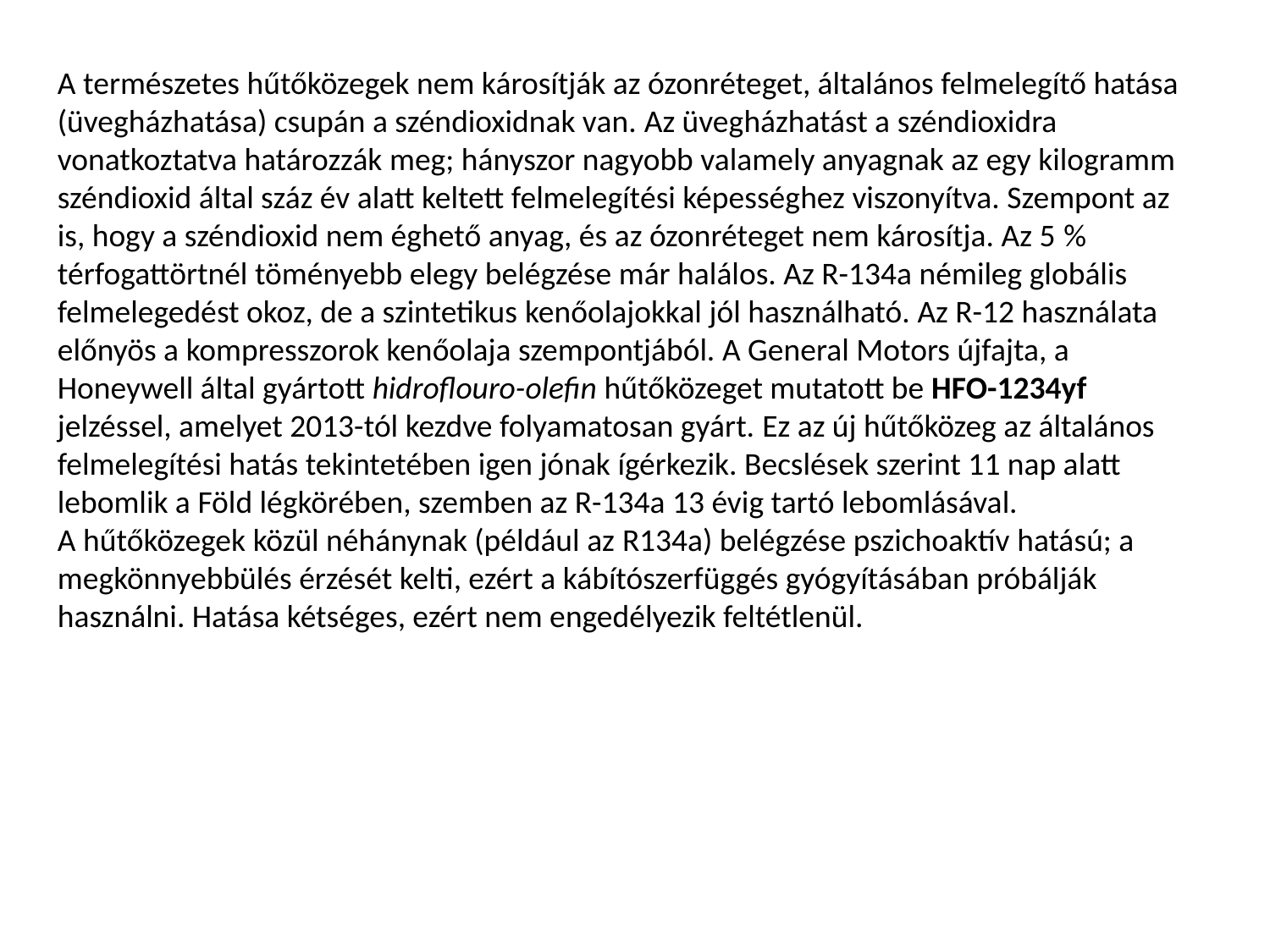

A természetes hűtőközegek nem károsítják az ózonréteget, általános felmelegítő hatása (üvegházhatása) csupán a széndioxidnak van. Az üvegházhatást a széndioxidra vonatkoztatva határozzák meg; hányszor nagyobb valamely anyagnak az egy kilogramm széndioxid által száz év alatt keltett felmelegítési képességhez viszonyítva. Szempont az is, hogy a széndioxid nem éghető anyag, és az ózonréteget nem károsítja. Az 5 % térfogattörtnél töményebb elegy belégzése már halálos. Az R-134a némileg globális felmelegedést okoz, de a szintetikus kenőolajokkal jól használható. Az R-12 használata előnyös a kompresszorok kenőolaja szempontjából. A General Motors újfajta, a Honeywell által gyártott hidroflouro-olefin hűtőközeget mutatott be HFO-1234yf jelzéssel, amelyet 2013-tól kezdve folyamatosan gyárt. Ez az új hűtőközeg az általános felmelegítési hatás tekintetében igen jónak ígérkezik. Becslések szerint 11 nap alatt lebomlik a Föld légkörében, szemben az R-134a 13 évig tartó lebomlásával.
A hűtőközegek közül néhánynak (például az R134a) belégzése pszichoaktív hatású; a megkönnyebbülés érzését kelti, ezért a kábítószerfüggés gyógyításában próbálják használni. Hatása kétséges, ezért nem engedélyezik feltétlenül.